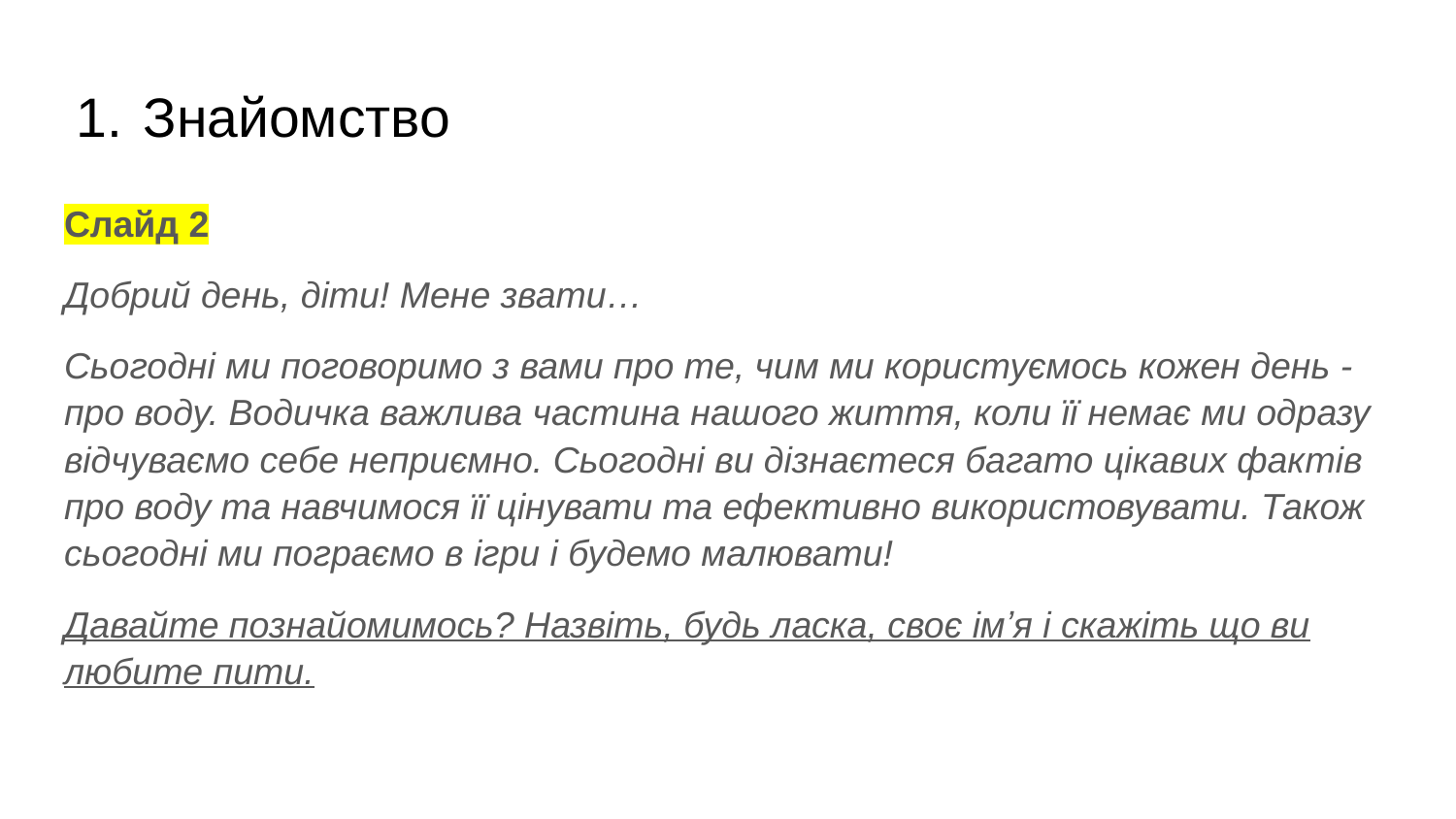

# Знайомство
Слайд 2
Добрий день, діти! Мене звати…
Сьогодні ми поговоримо з вами про те, чим ми користуємось кожен день - про воду. Водичка важлива частина нашого життя, коли її немає ми одразу відчуваємо себе неприємно. Сьогодні ви дізнаєтеся багато цікавих фактів про воду та навчимося її цінувати та ефективно використовувати. Також сьогодні ми пограємо в ігри і будемо малювати!
Давайте познайомимось? Назвіть, будь ласка, своє імʼя і скажіть що ви любите пити.